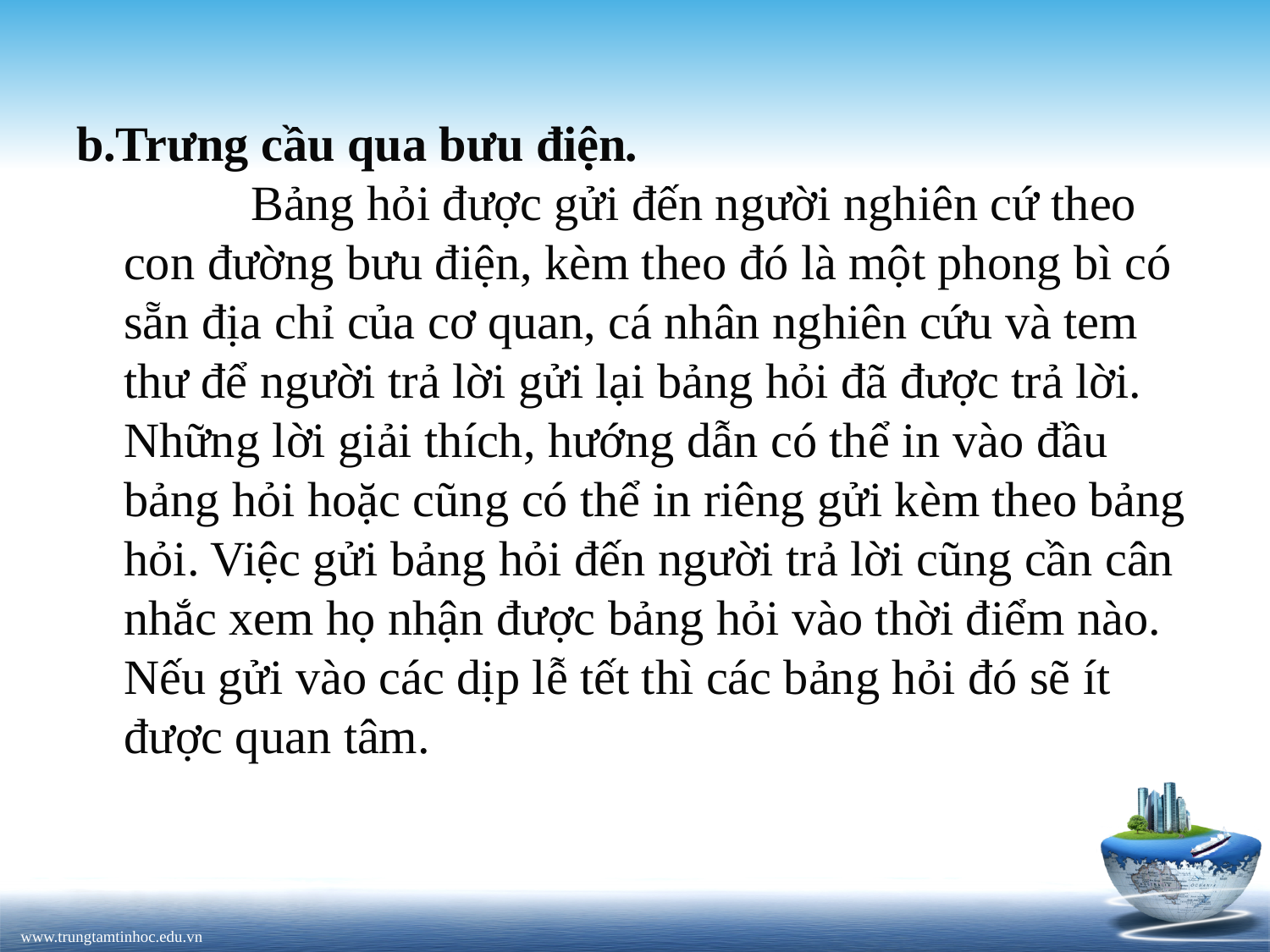

b.Trưng cầu qua bưu điện.
	Bảng hỏi được gửi đến người nghiên cứ theo con đường bưu điện, kèm theo đó là một phong bì có sẵn địa chỉ của cơ quan, cá nhân nghiên cứu và tem thư để người trả lời gửi lại bảng hỏi đã được trả lời. Những lời giải thích, hướng dẫn có thể in vào đầu bảng hỏi hoặc cũng có thể in riêng gửi kèm theo bảng hỏi. Việc gửi bảng hỏi đến người trả lời cũng cần cân nhắc xem họ nhận được bảng hỏi vào thời điểm nào. Nếu gửi vào các dịp lễ tết thì các bảng hỏi đó sẽ ít được quan tâm.